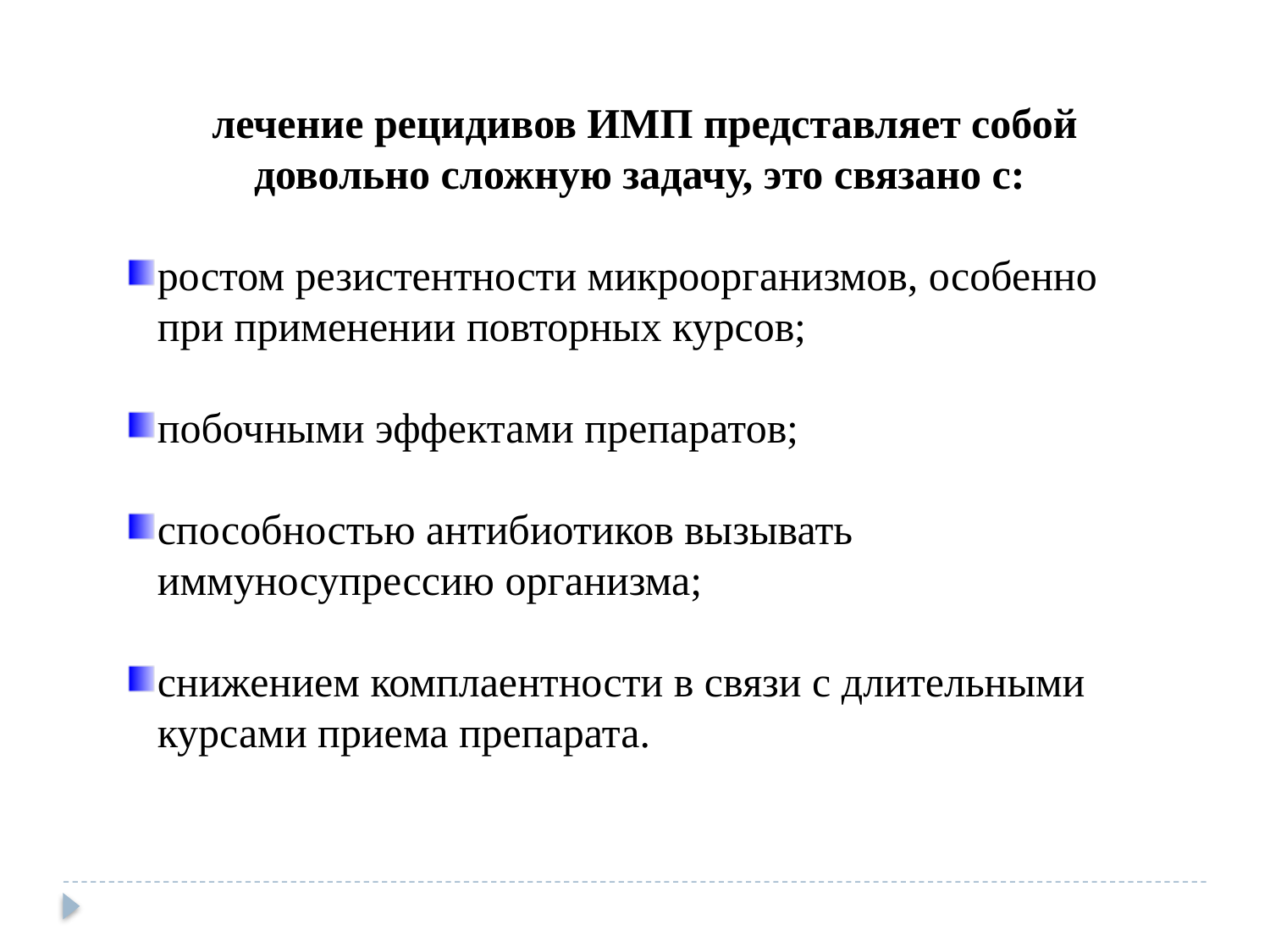

лечение рецидивов ИМП представляет собой довольно сложную задачу, это связано с:

ростом резистентности микроорганизмов, особенно при применении повторных курсов;

побочными эффектами препаратов;

способностью антибиотиков вызывать иммуносупрессию организма;

снижением комплаентности в связи с длительными курсами приема препарата.